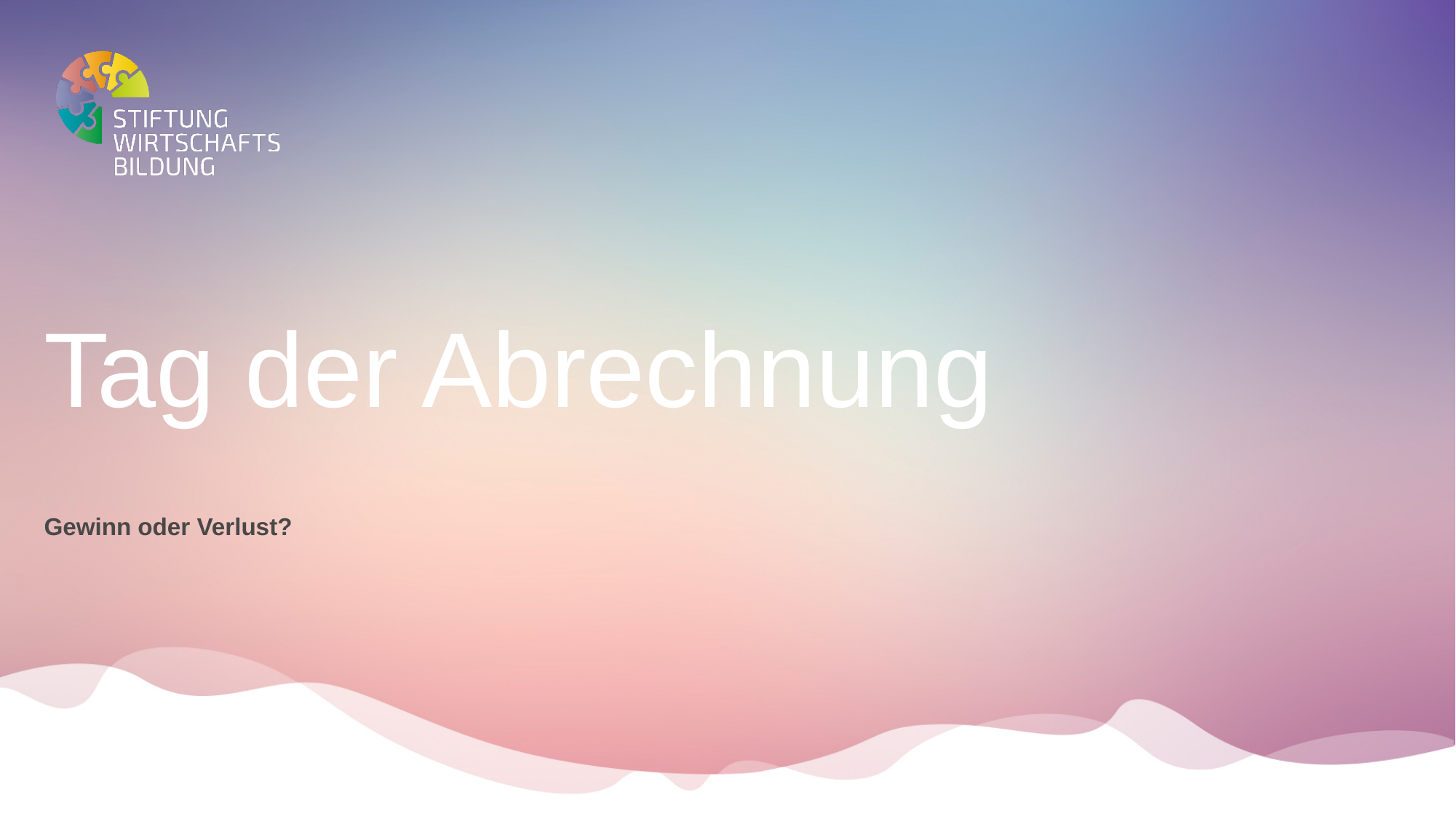

# Tag der Abrechnung
Gewinn oder Verlust?